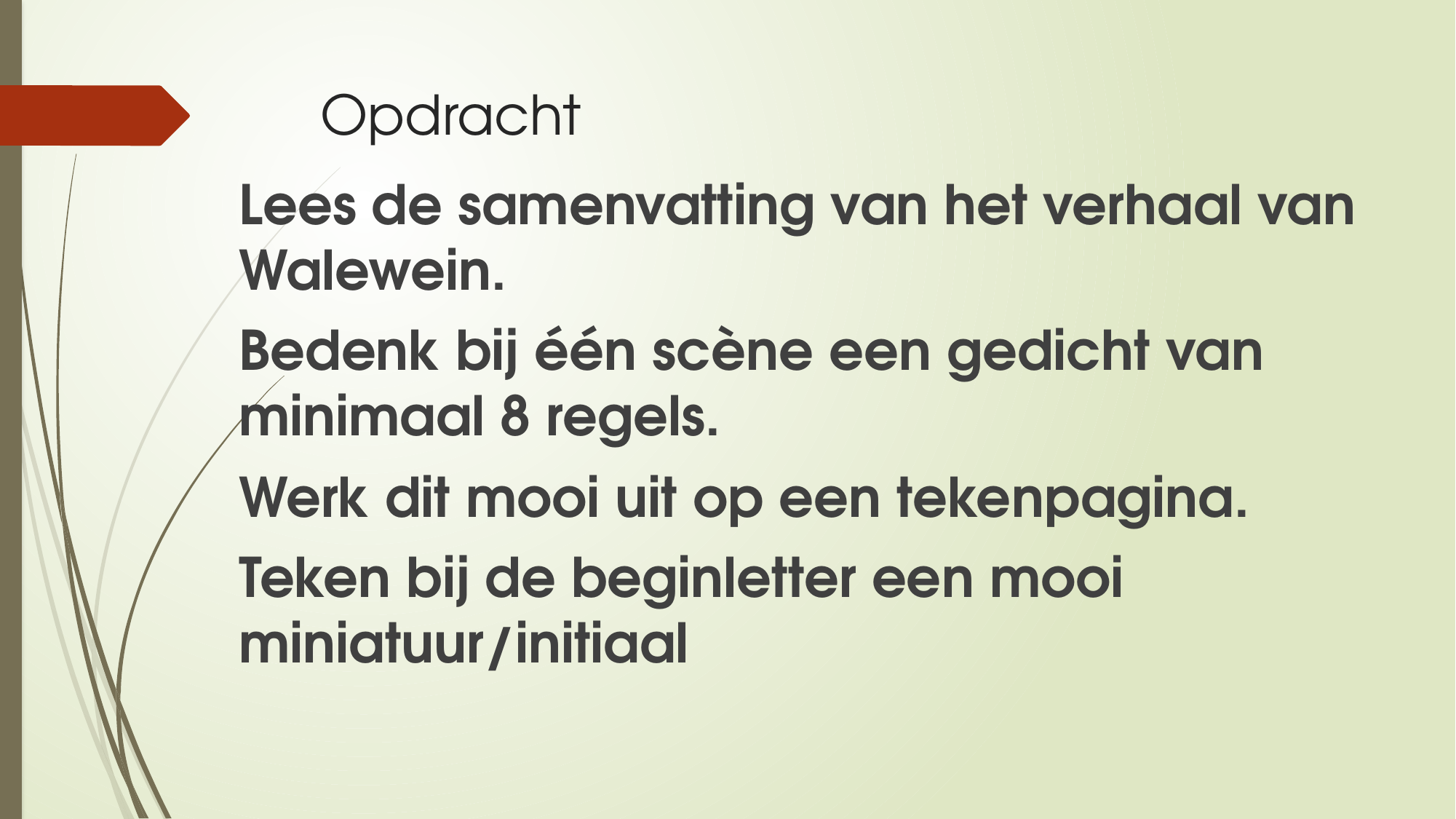

# Opdracht
Lees de samenvatting van het verhaal van Walewein.
Bedenk bij één scène een gedicht van minimaal 8 regels.
Werk dit mooi uit op een tekenpagina.
Teken bij de beginletter een mooi miniatuur/initiaal